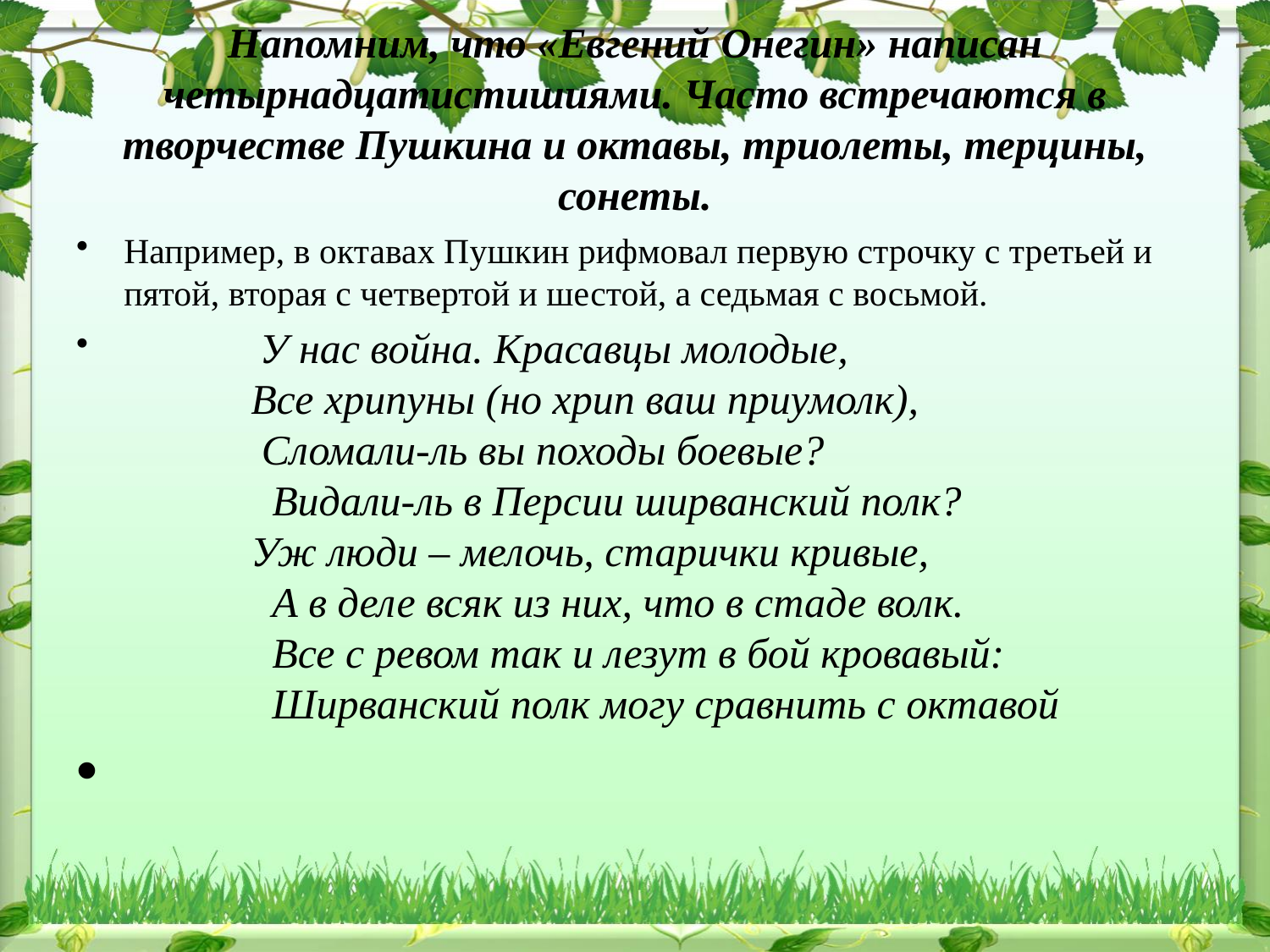

# Напомним, что «Евгений Онегин» написан четырнадцатистишиями. Часто встречаются в творчестве Пушкина и октавы, триолеты, терцины, сонеты.
Например, в октавах Пушкин рифмовал первую строчку с третьей и пятой, вторая с четвертой и шестой, а седьмая с восьмой.
	 У нас война. Красавцы молодые,
            Все хрипуны (но хрип ваш приумолк),
   	 Сломали-ль вы походы боевые?
   	  Видали-ль в Персии ширванский полк?
            Уж люди – мелочь, старички кривые,
              А в деле всяк из них, что в стаде волк.
              Все с ревом так и лезут в бой кровавый:
              Ширванский полк могу сравнить с октавой